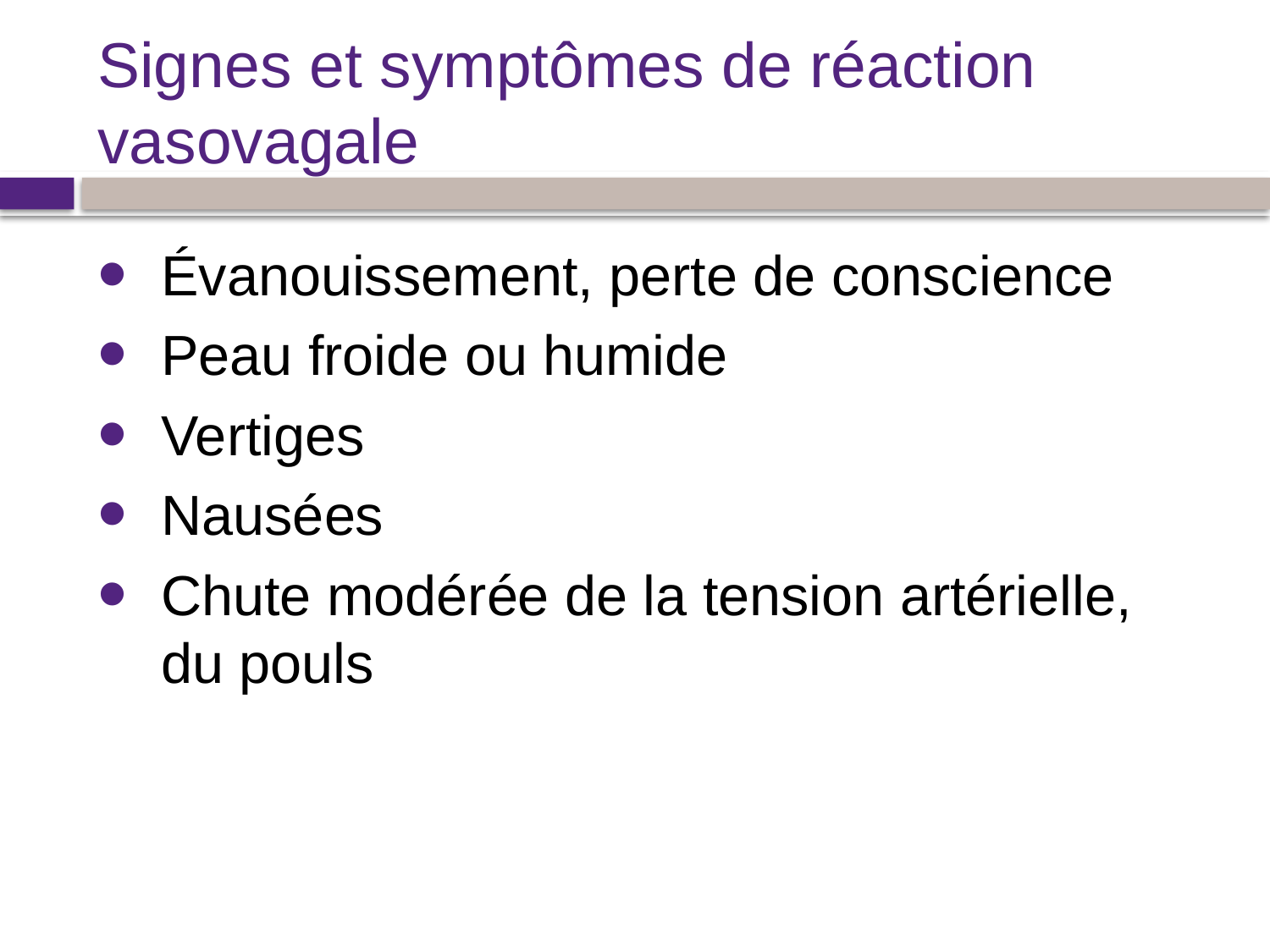

# Signes et symptômes de réaction vasovagale
Évanouissement, perte de conscience
Peau froide ou humide
Vertiges
Nausées
Chute modérée de la tension artérielle, du pouls